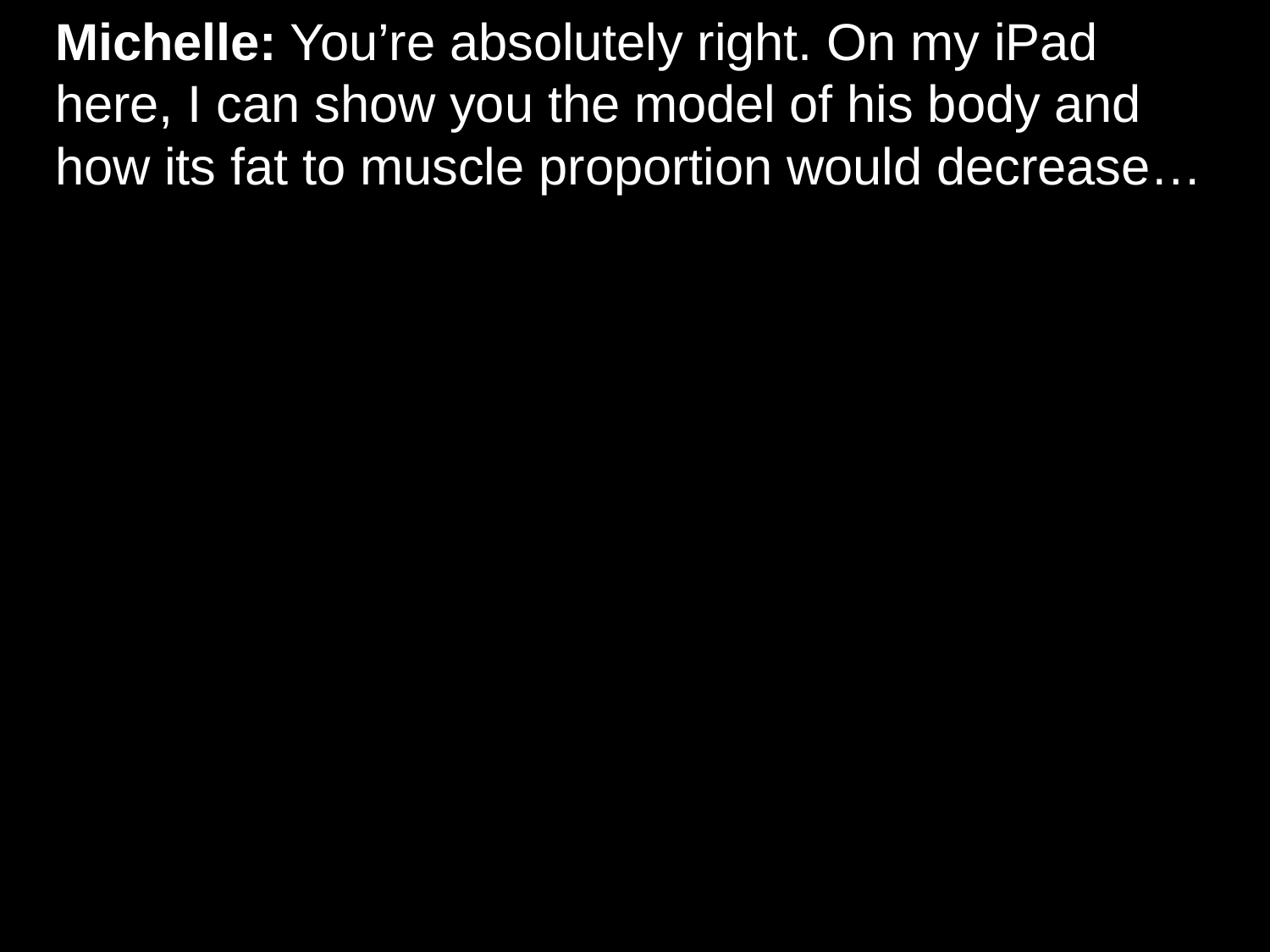

# Michelle: You’re absolutely right. On my iPad here, I can show you the model of his body and how its fat to muscle proportion would decrease…